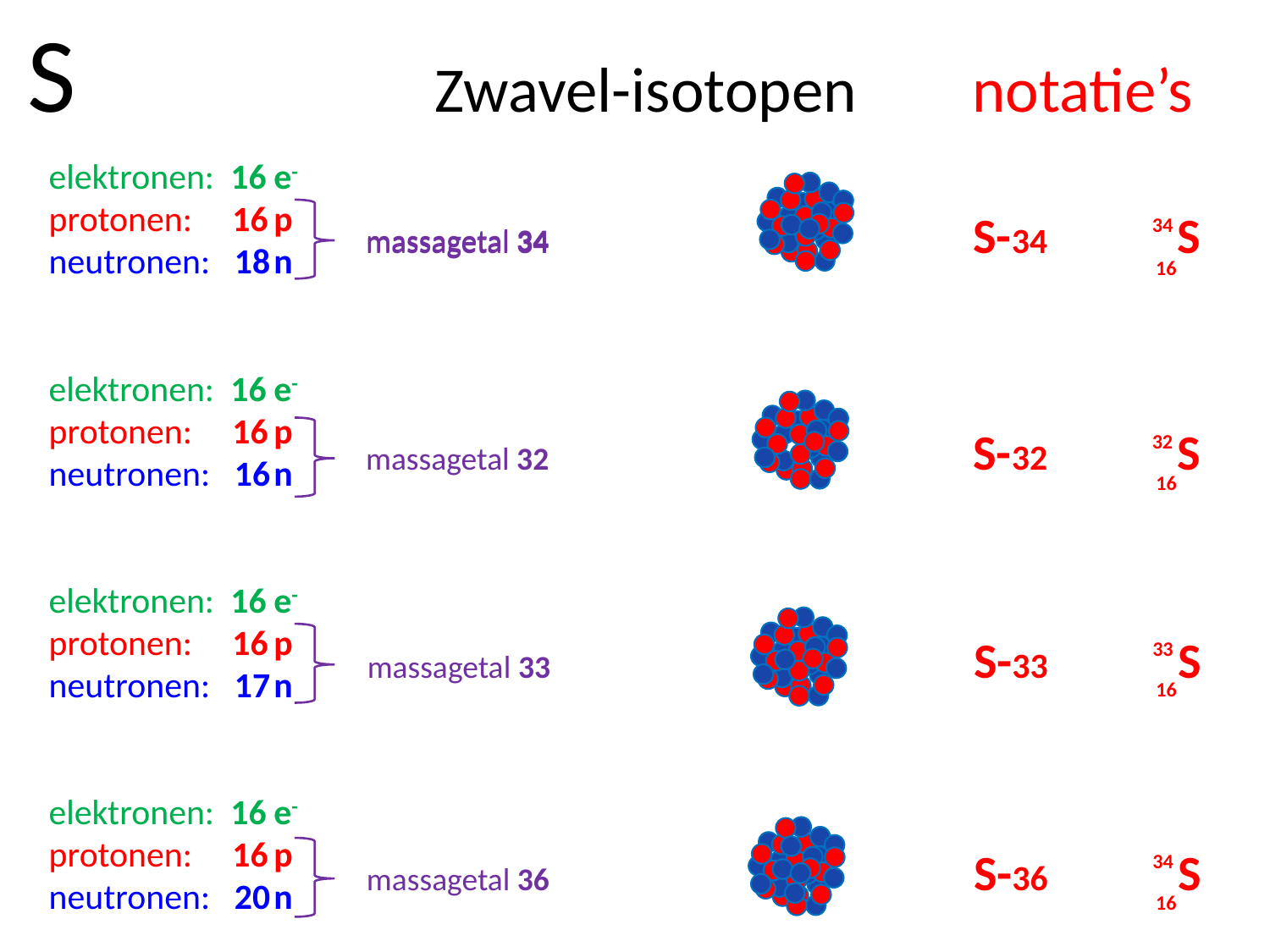

S               Zwavel-isotopen        notatie’s
S
elektronen:  16	e- 	lading 1-
protonen:     16	p
neutronen:   18	n	geen lading

elektronen:  16	e- 	lading 1-
protonen:     16	p
neutronen:   16	n	geen lading

elektronen:  16	e- 	lading 1-
protonen:     16	p
neutronen:   17	n	geen lading

elektronen:  16	e- 	lading 1-
protonen:     16	p
neutronen:   20	n	geen lading

S
elektronen:  16	e- 	lading 1-
protonen:     16	p
neutronen:   18	n	geen lading

elektronen:  16	e- 	lading 1-
protonen:     16	p
neutronen:   16	n	geen lading

elektronen:  16	e- 	lading 1-
protonen:     16	p
neutronen:   17	n	geen lading

elektronen:  16	e- 	lading 1-
protonen:     16	p
neutronen:   20	n	geen lading

massagetal 34                                                           S-34             34 S

massagetal 34
16

massagetal 32                                                           S-32             32 S

massagetal 32
16

massagetal 33                                                                  S-33             33 S

16

massagetal 36                                                           S-36             34 S

16